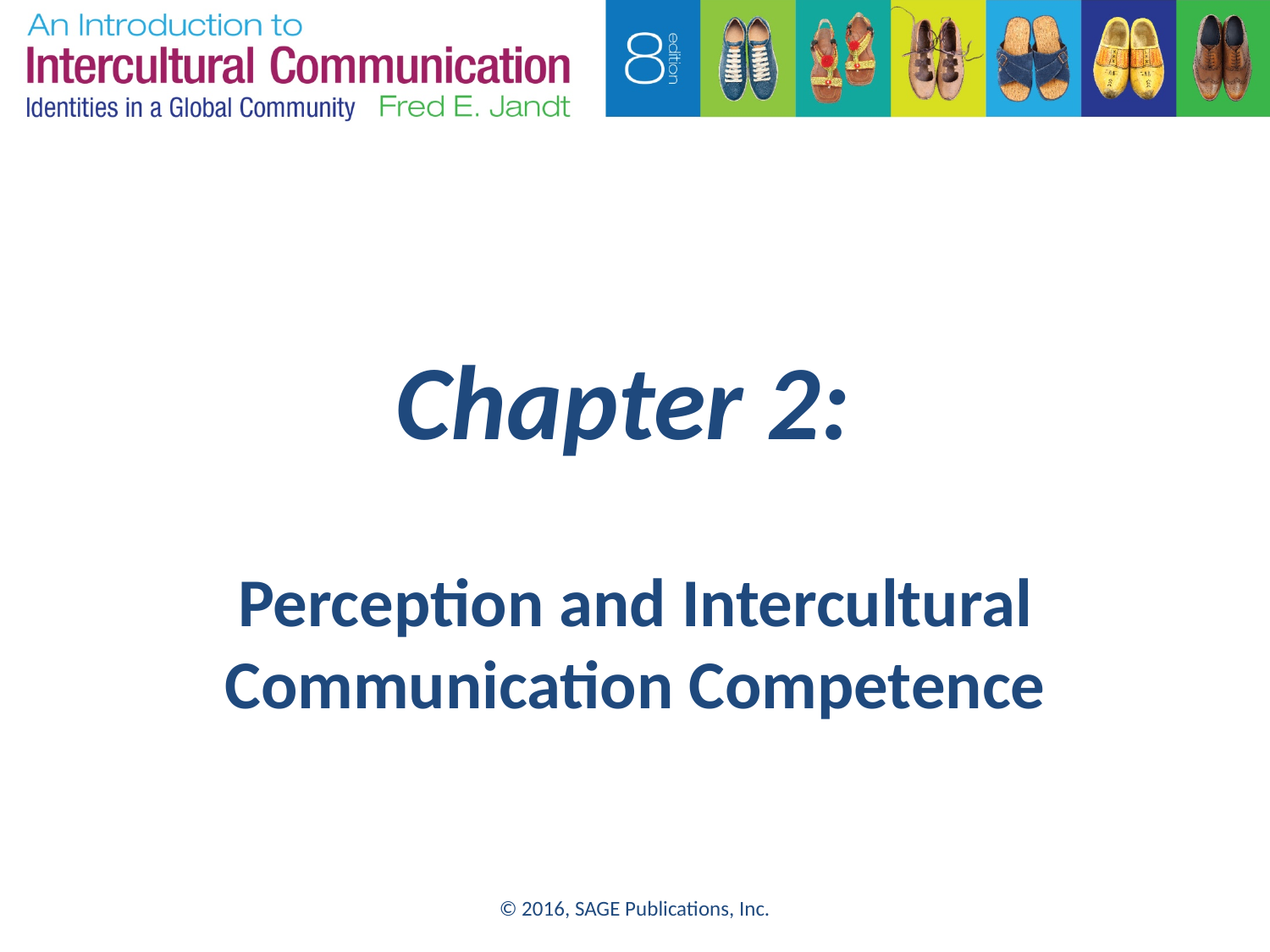

# Chapter 2:
Perception and Intercultural Communication Competence
© 2016, SAGE Publications, Inc.